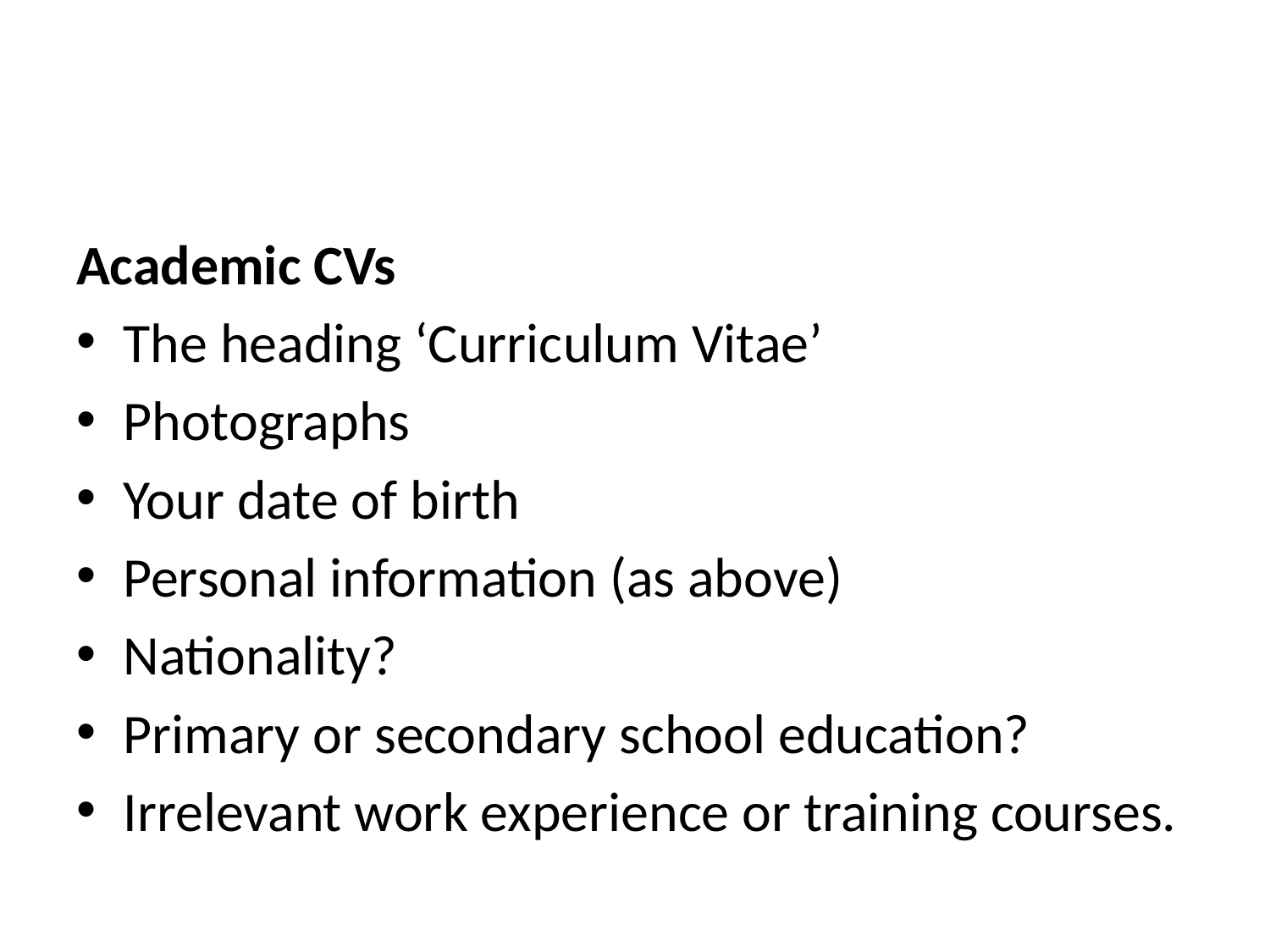

Academic CVs
The heading ‘Curriculum Vitae’
Photographs
Your date of birth
Personal information (as above)
Nationality?
Primary or secondary school education?
Irrelevant work experience or training courses.